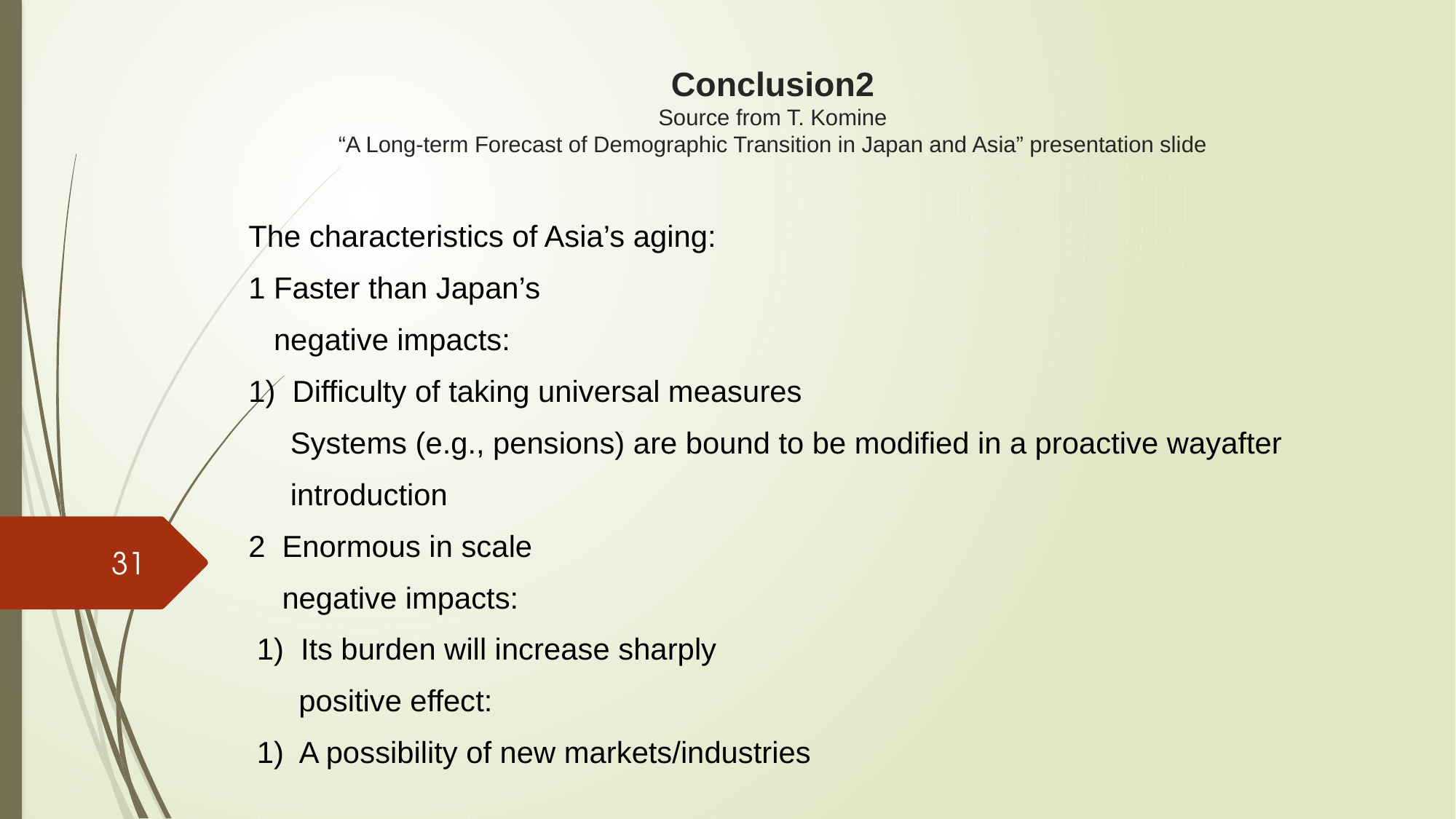

# Conclusion2 Source from T. Komine “A Long-term Forecast of Demographic Transition in Japan and Asia” presentation slide
The characteristics of Asia’s aging:
1 Faster than Japan’s
   negative impacts:
1)  Difficulty of taking universal measures
     Systems (e.g., pensions) are bound to be modified in a proactive wayafter
     introduction
2  Enormous in scale
    negative impacts:
 1)  Its burden will increase sharply
      positive effect:
 1)  A possibility of new markets/industries

31